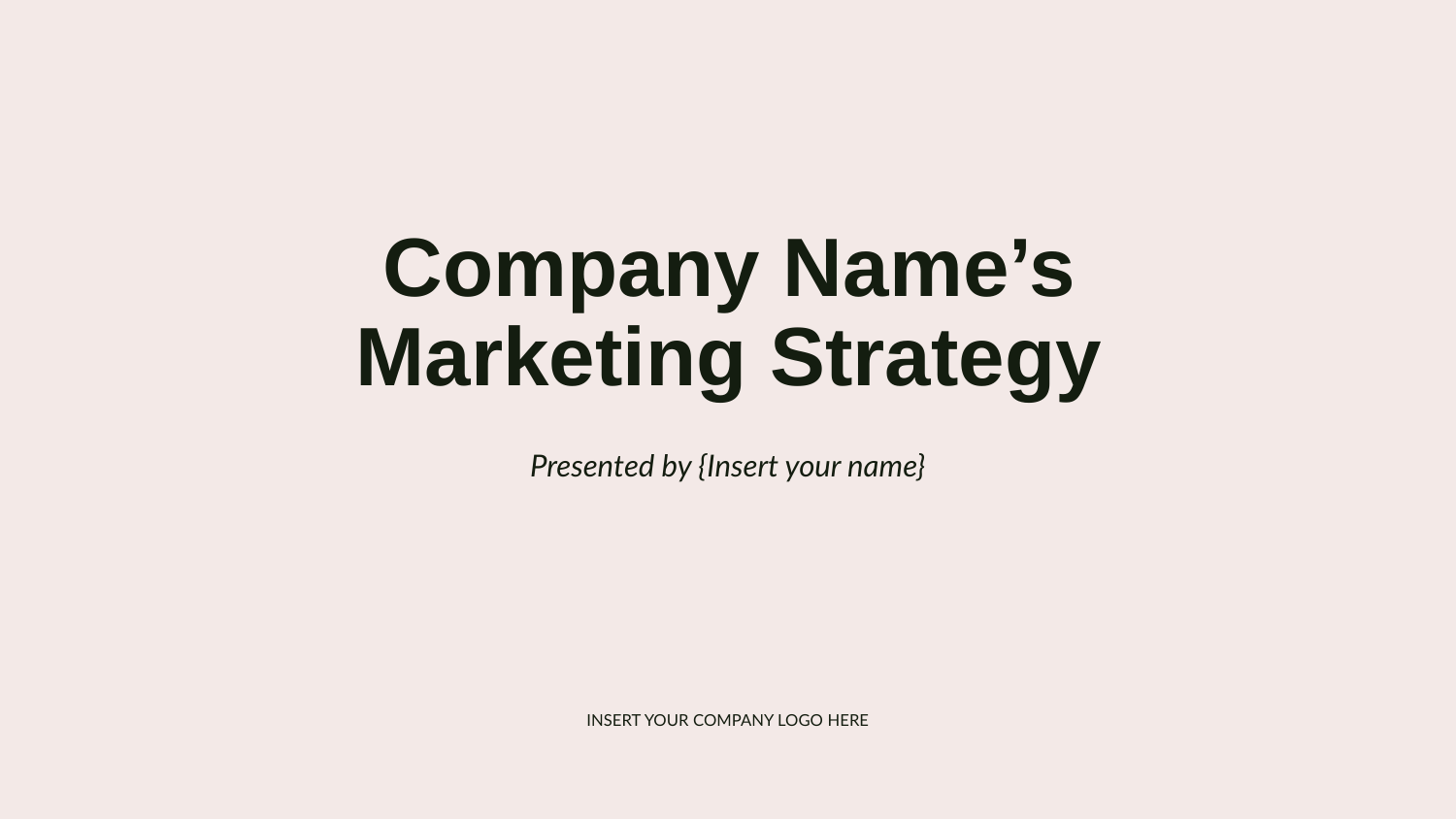

# Company Name’s Marketing Strategy
Presented by {Insert your name}
INSERT YOUR COMPANY LOGO HERE